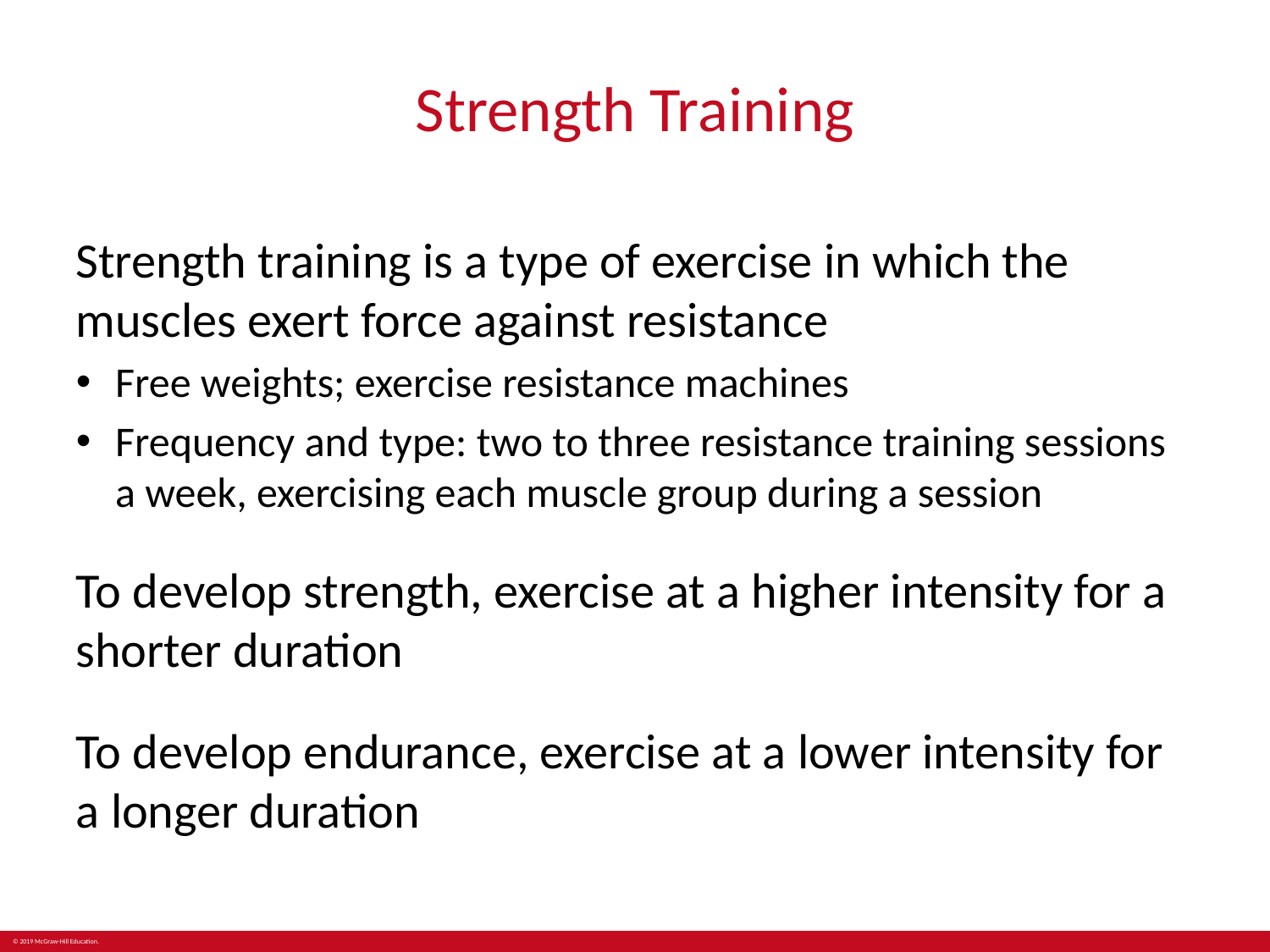

# Strength Training
Strength training is a type of exercise in which the muscles exert force against resistance
Free weights; exercise resistance machines
Frequency and type: two to three resistance training sessions a week, exercising each muscle group during a session
To develop strength, exercise at a higher intensity for a shorter duration
To develop endurance, exercise at a lower intensity for a longer duration